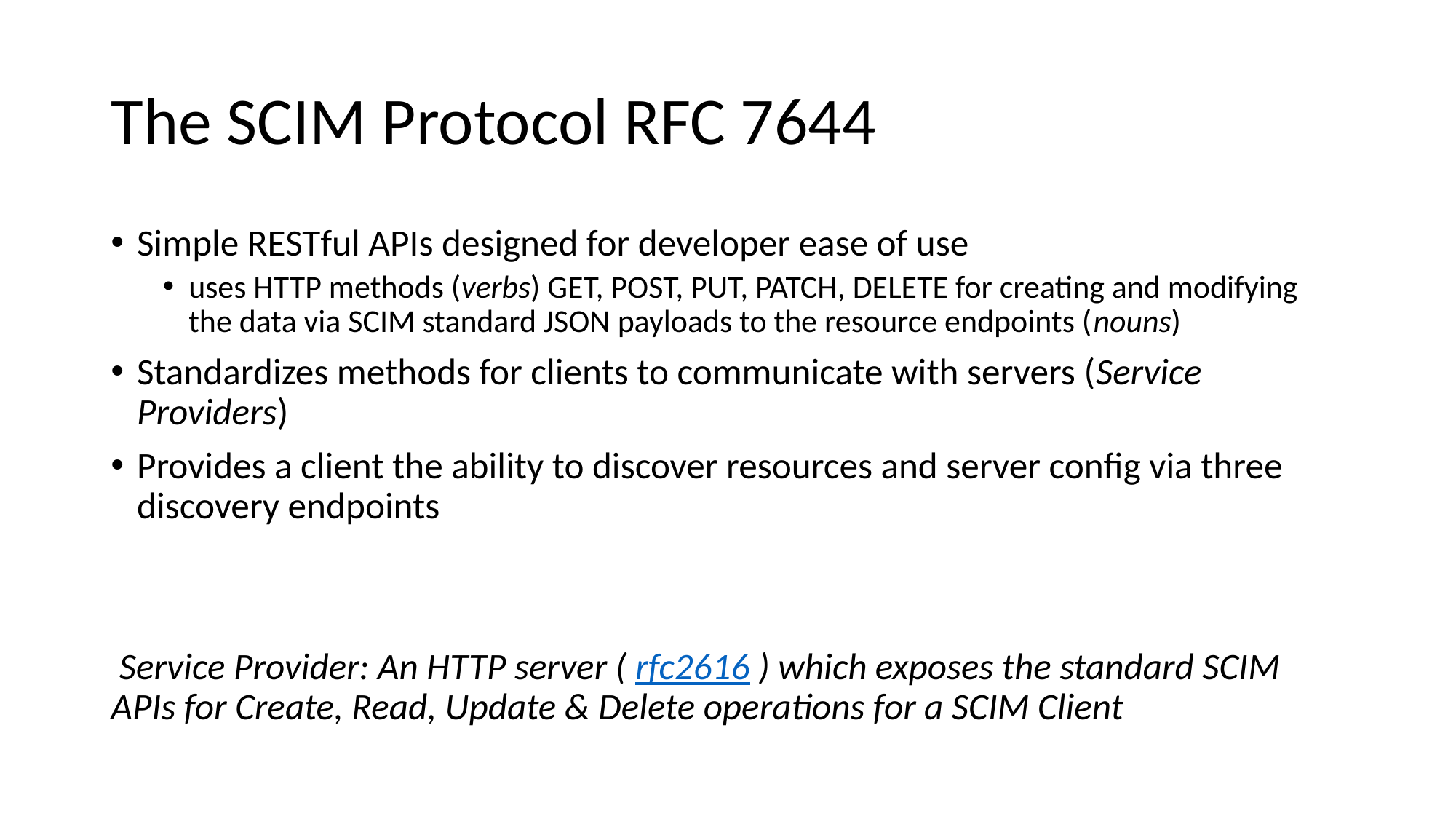

# The SCIM Protocol RFC 7644
Simple RESTful APIs designed for developer ease of use
uses HTTP methods (verbs) GET, POST, PUT, PATCH, DELETE for creating and modifying the data via SCIM standard JSON payloads to the resource endpoints (nouns)
Standardizes methods for clients to communicate with servers (Service Providers)
Provides a client the ability to discover resources and server config via three discovery endpoints

 Service Provider: An HTTP server ( rfc2616 ) which exposes the standard SCIM APIs for Create, Read, Update & Delete operations for a SCIM Client